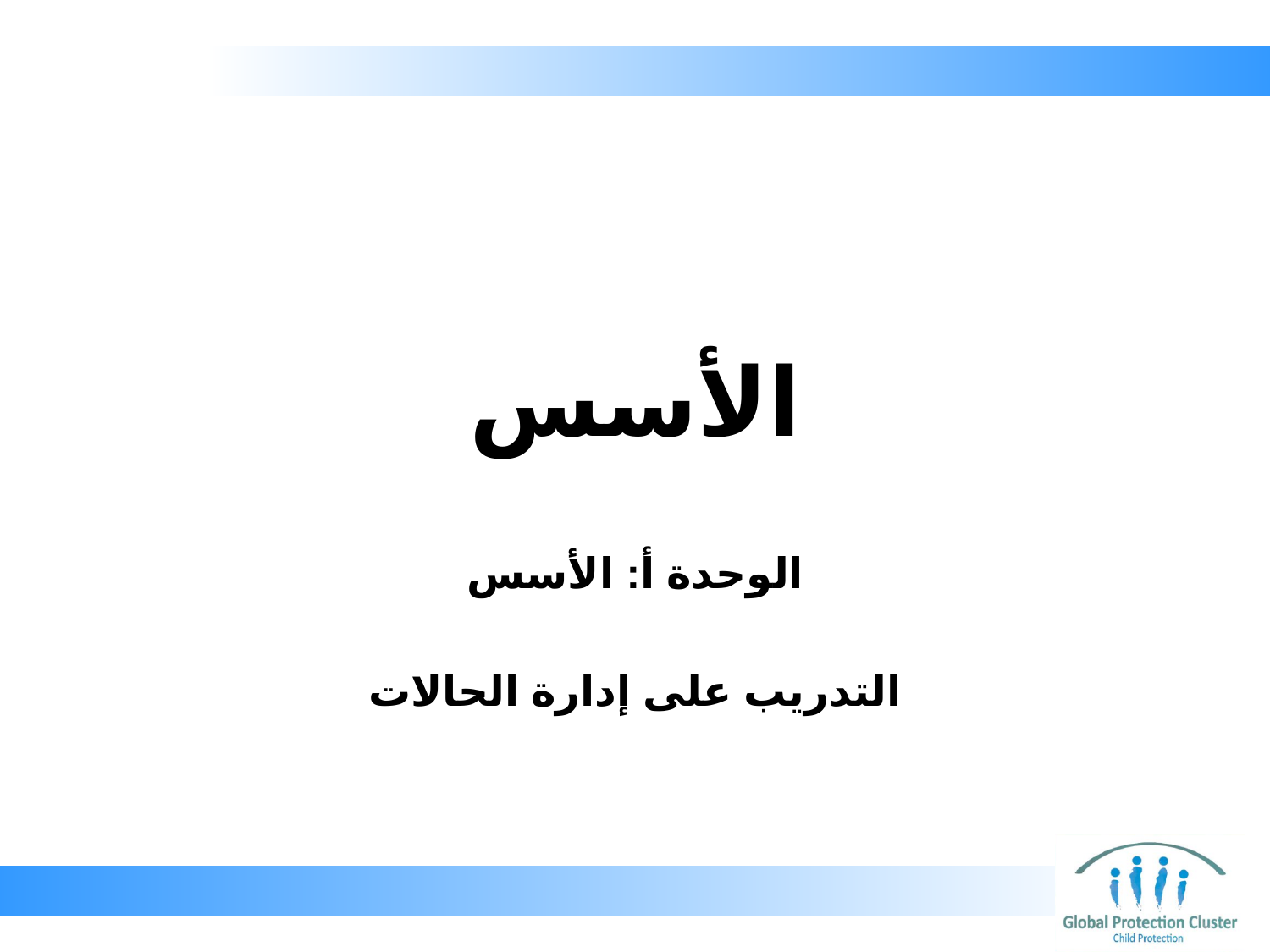

# الأسس
الوحدة أ: الأسس

التدريب على إدارة الحالات